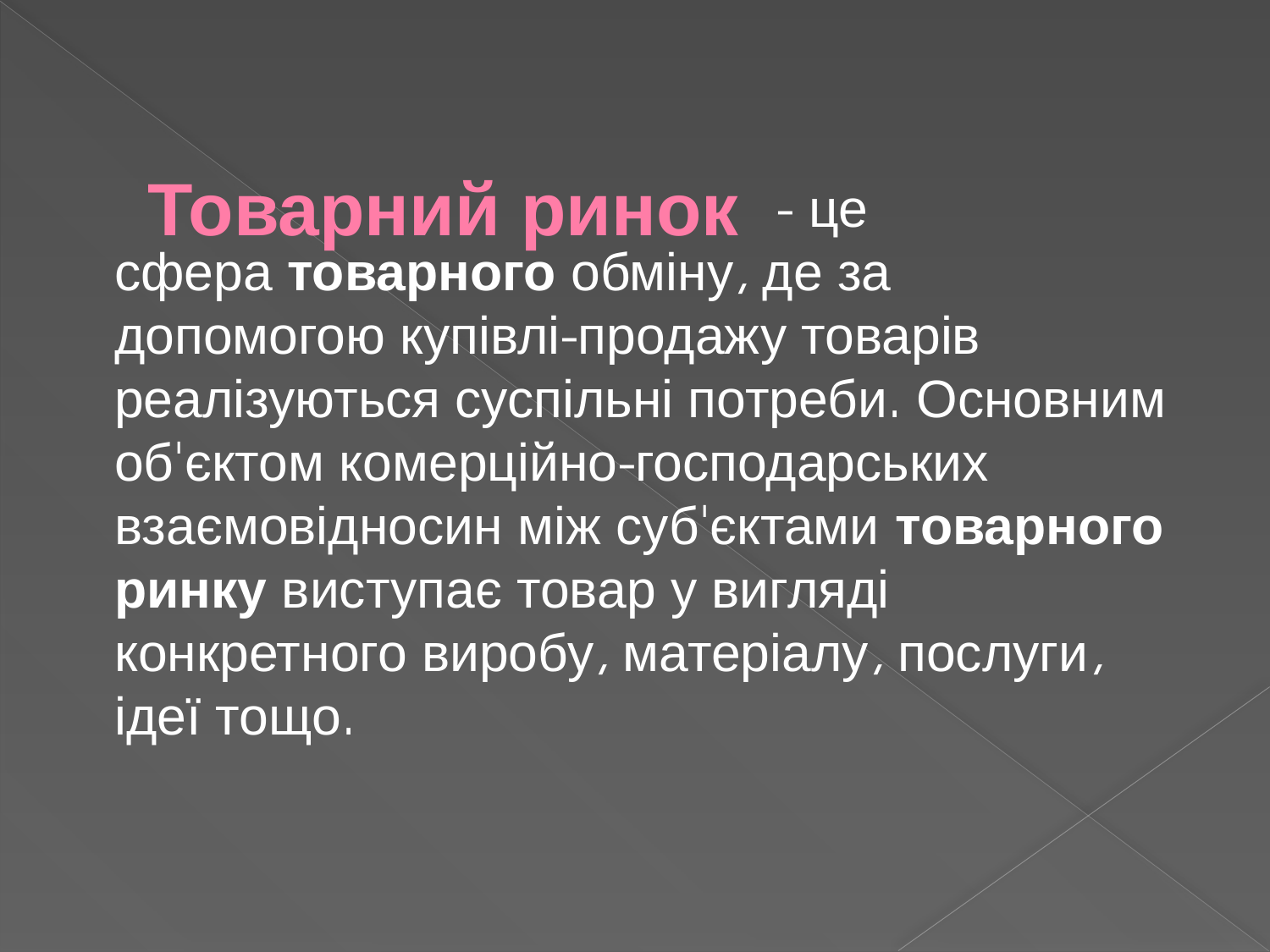

# Товарний ринок
                                                 - це сфера товарного обміну, де за допомогою купівлі-продажу товарів реалізуються суспільні потреби. Основним об'єктом комерційно-господарських взаємовідносин між суб'єктами товарного ринку виступає товар у вигляді конкретного виробу, матеріалу, послуги, ідеї тощо.